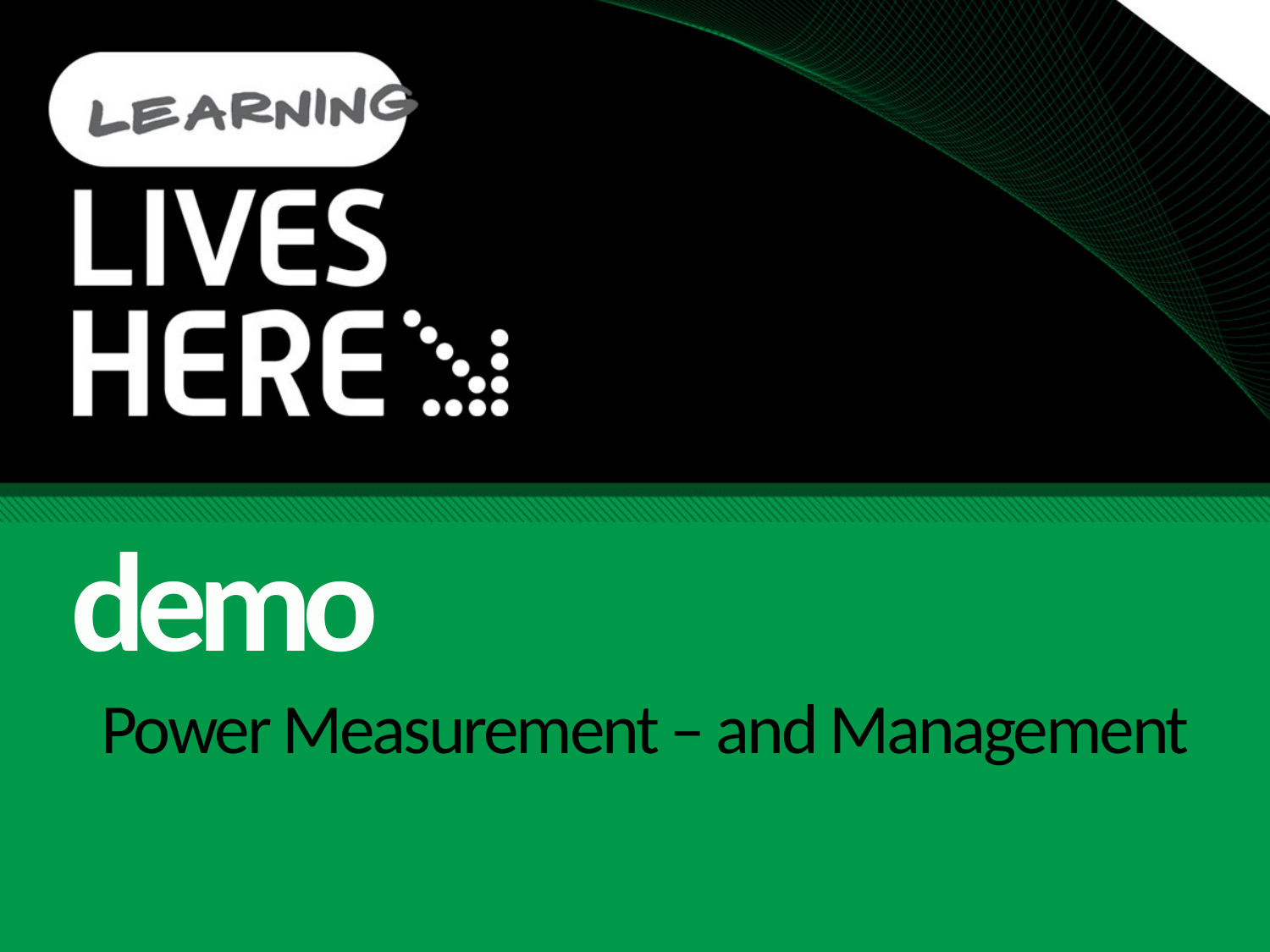

demo
# Power Measurement – and Management